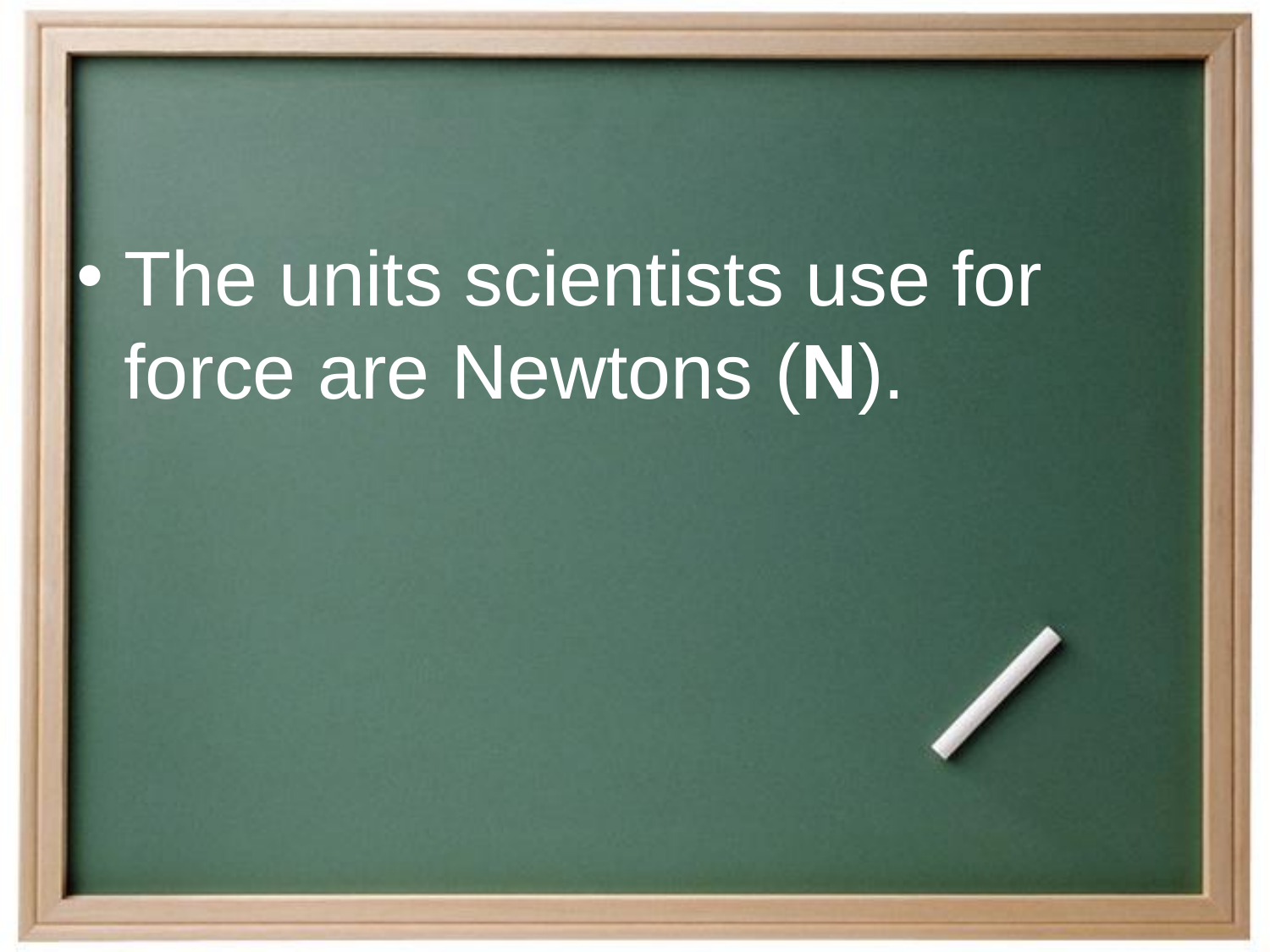

#
The units scientists use for force are Newtons (N).